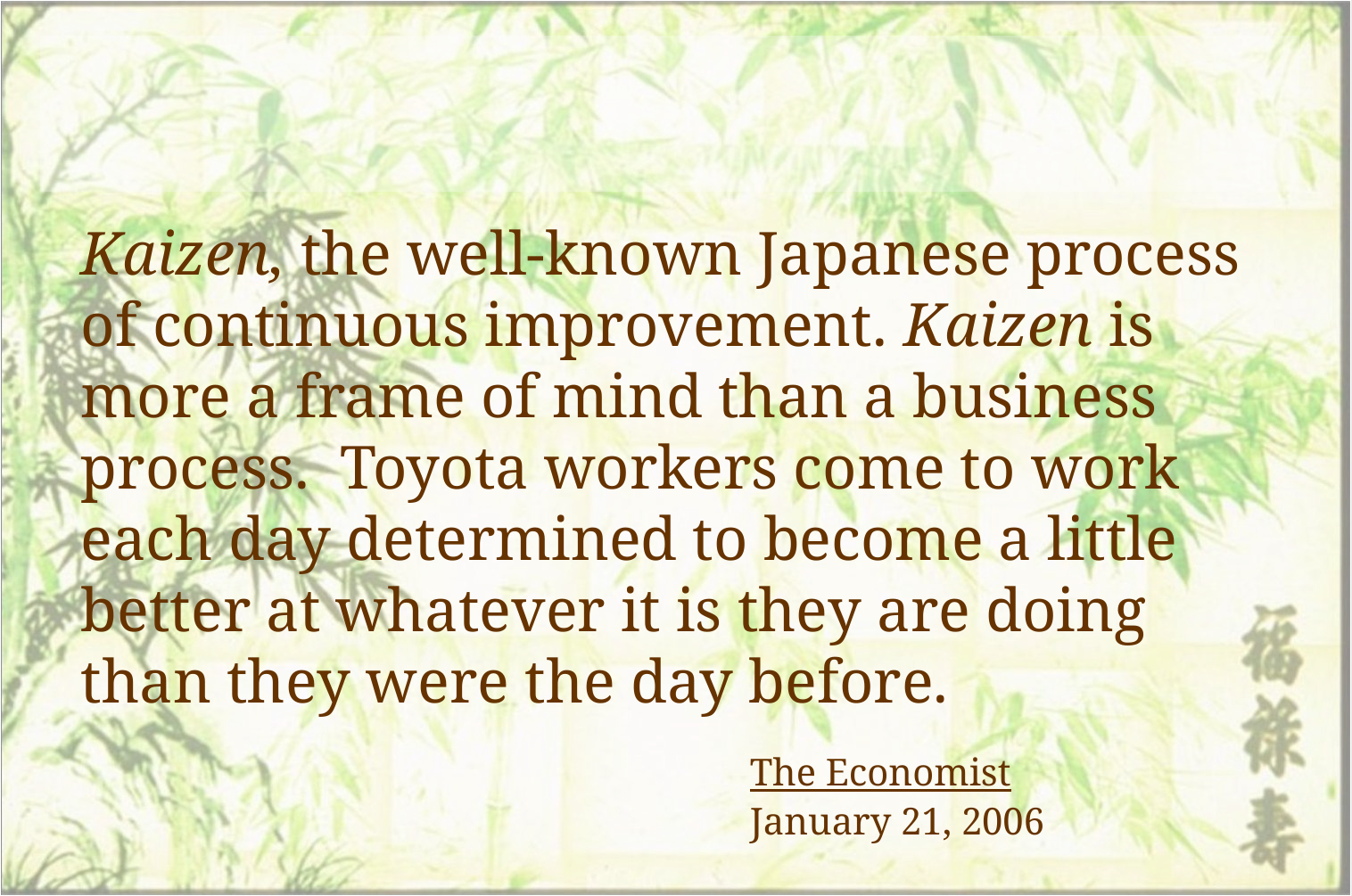

#
Kaizen, the well-known Japanese process of continuous improvement. Kaizen is more a frame of mind than a business process.  Toyota workers come to work each day determined to become a little better at whatever it is they are doing than they were the day before.
					The Economist
					January 21, 2006